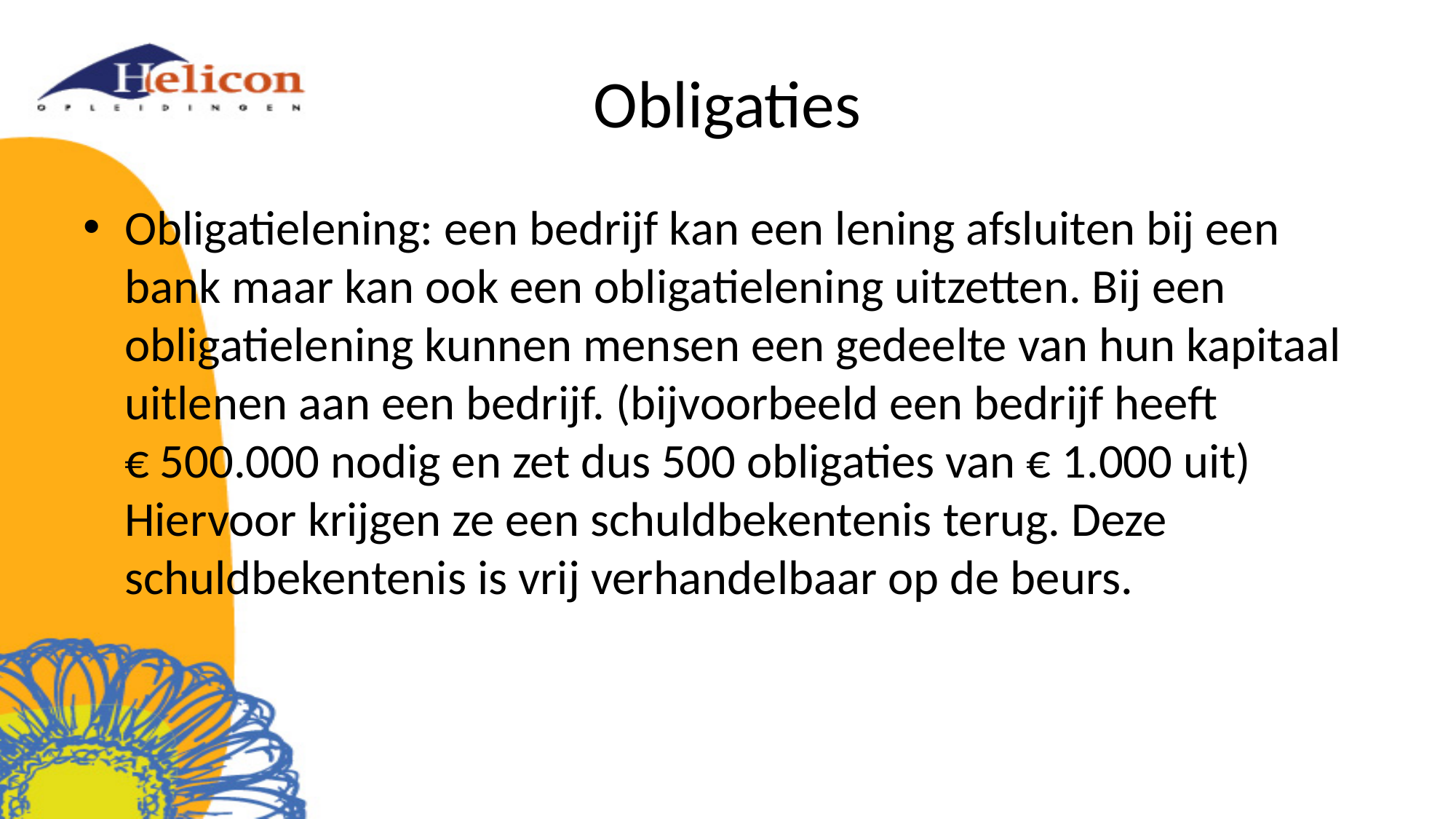

# Obligaties
Obligatielening: een bedrijf kan een lening afsluiten bij een bank maar kan ook een obligatielening uitzetten. Bij een obligatielening kunnen mensen een gedeelte van hun kapitaal uitlenen aan een bedrijf. (bijvoorbeeld een bedrijf heeft            € 500.000 nodig en zet dus 500 obligaties van € 1.000 uit) Hiervoor krijgen ze een schuldbekentenis terug. Deze schuldbekentenis is vrij verhandelbaar op de beurs.